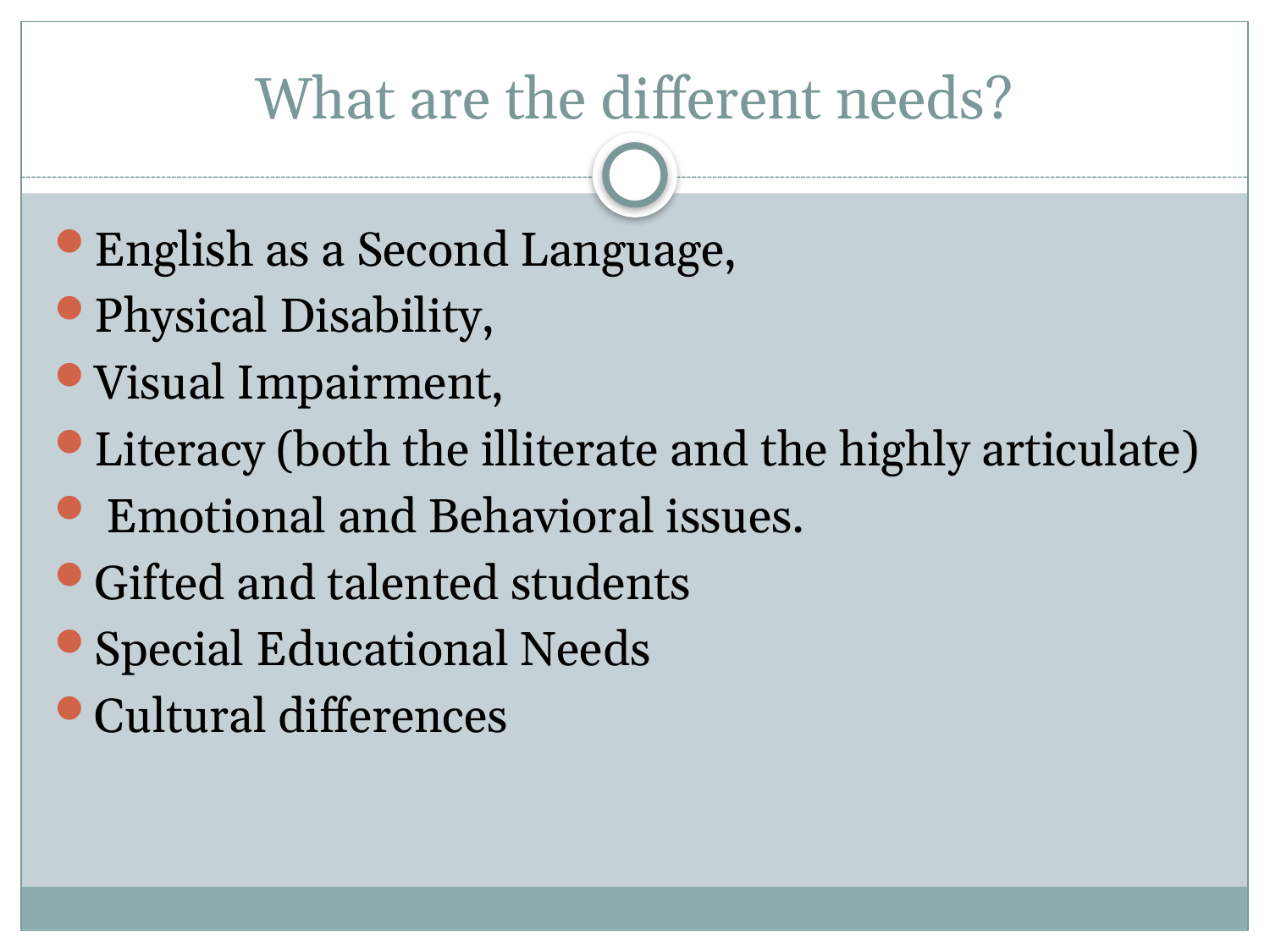

# What are the different needs?
English as a Second Language,
Physical Disability,
Visual Impairment,
Literacy (both the illiterate and the highly articulate)
 Emotional and Behavioral issues.
Gifted and talented students
Special Educational Needs
Cultural differences